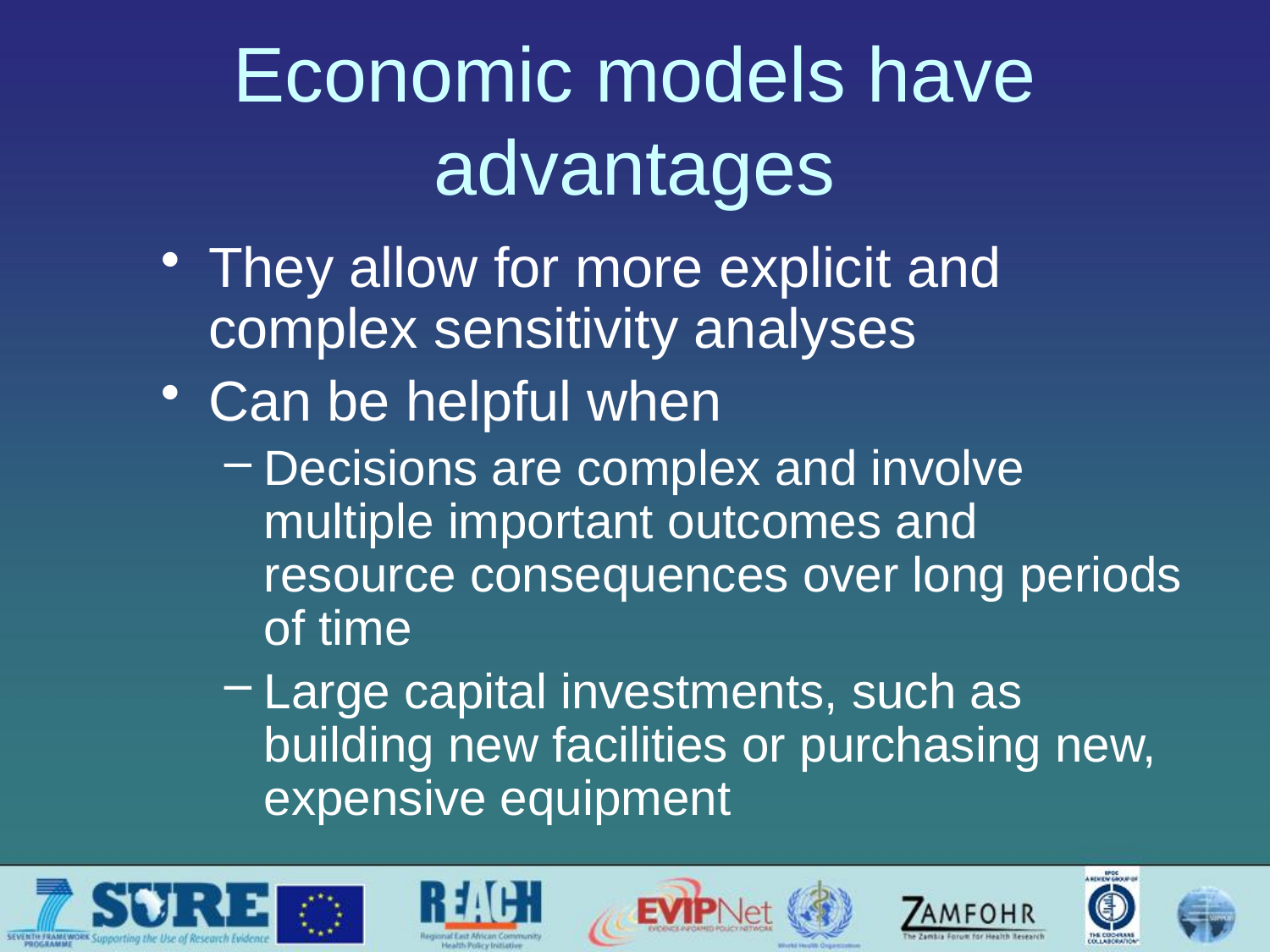

# Economic models have advantages
They allow for more explicit and complex sensitivity analyses
Can be helpful when
Decisions are complex and involve multiple important outcomes and resource consequences over long periods of time
Large capital investments, such as building new facilities or purchasing new, expensive equipment